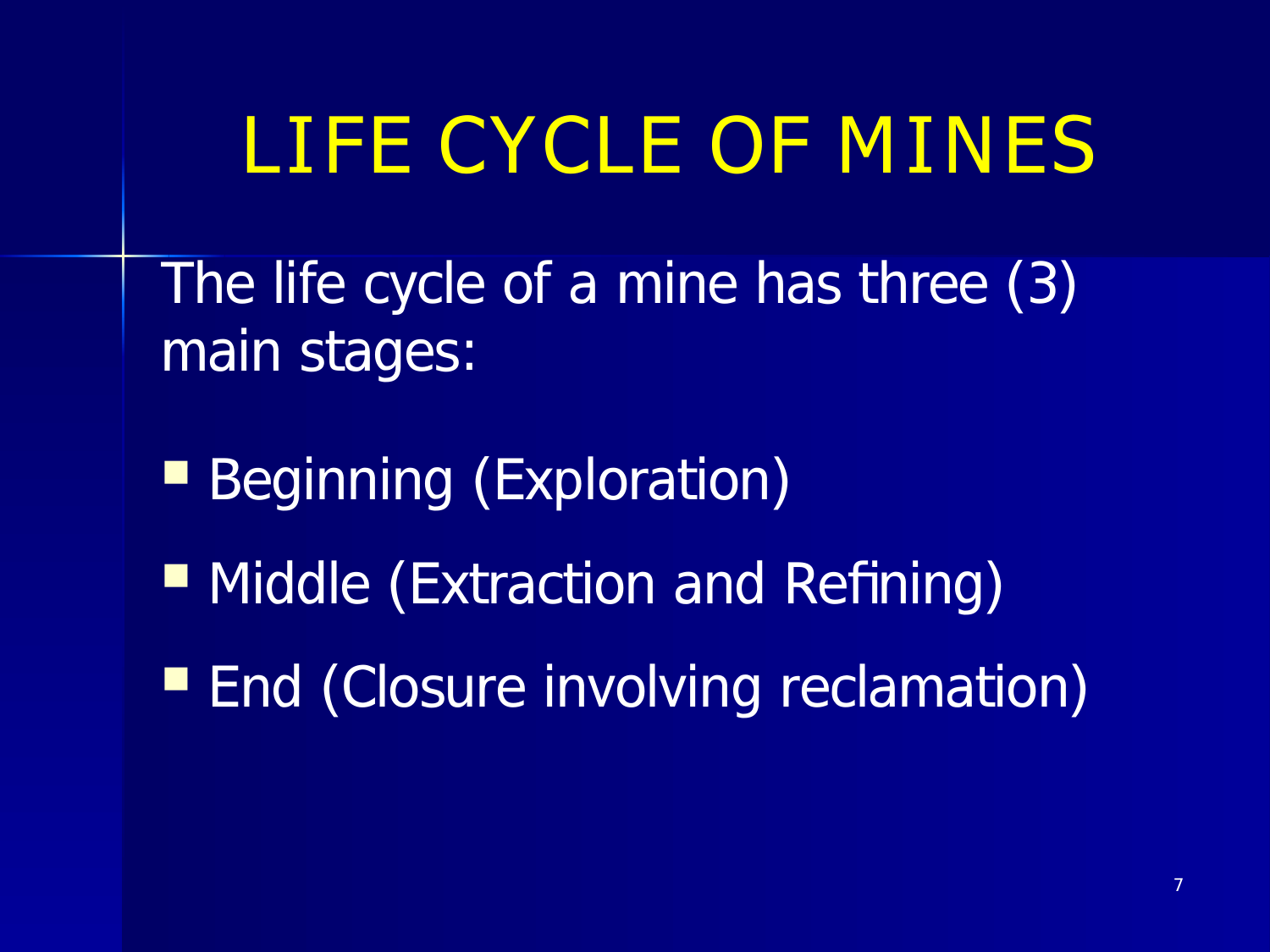

# LIFE CYCLE OF MINES
The life cycle of a mine has three (3) main stages:

Beginning (Exploration)

Middle (Extraction and Refining)

End (Closure involving reclamation)
7